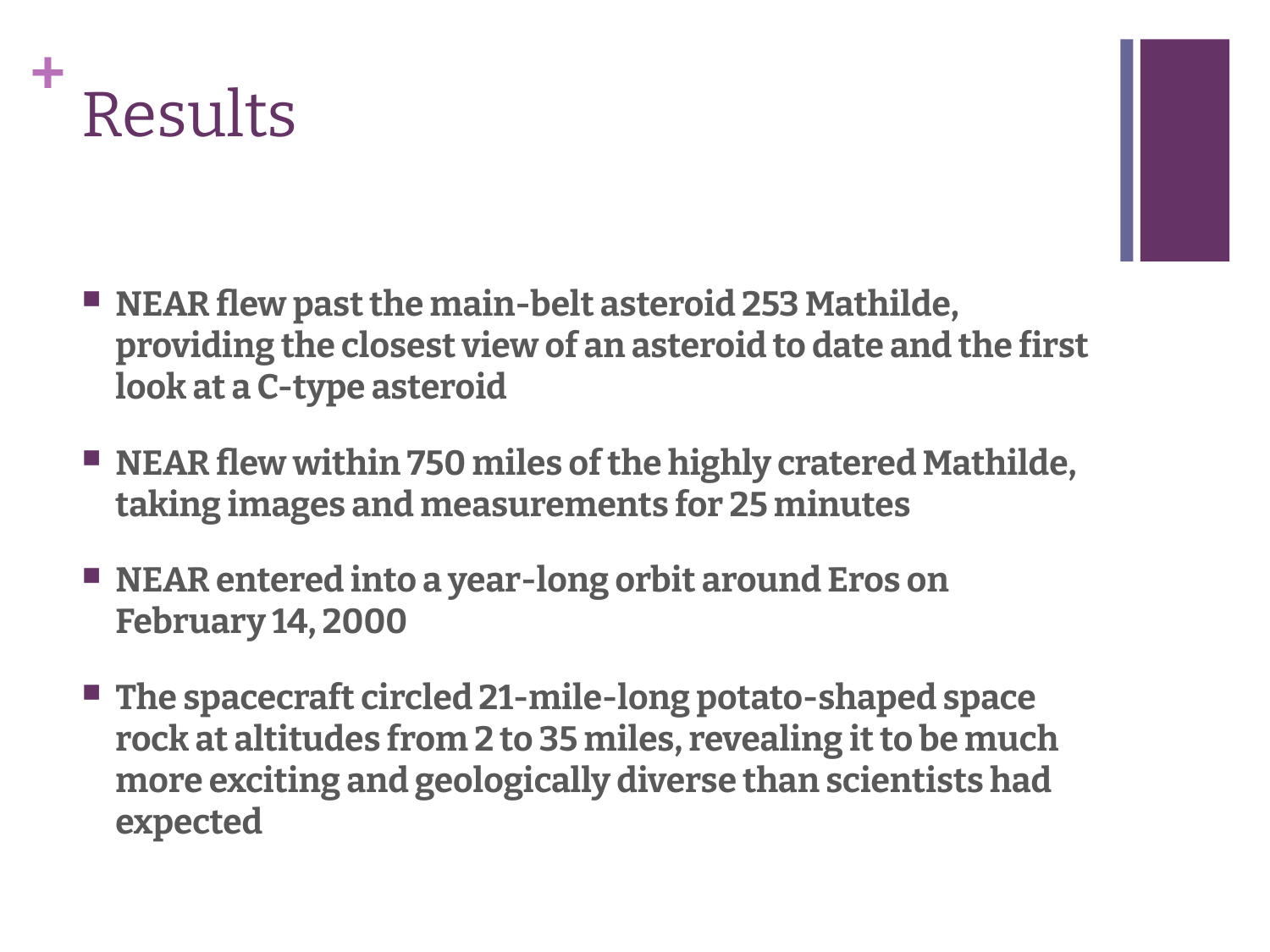

# Results
NEAR flew past the main-belt asteroid 253 Mathilde, providing the closest view of an asteroid to date and the first look at a C-type asteroid
NEAR flew within 750 miles of the highly cratered Mathilde, taking images and measurements for 25 minutes
NEAR entered into a year-long orbit around Eros on February 14, 2000
The spacecraft circled 21-mile-long potato-shaped space rock at altitudes from 2 to 35 miles, revealing it to be much more exciting and geologically diverse than scientists had expected